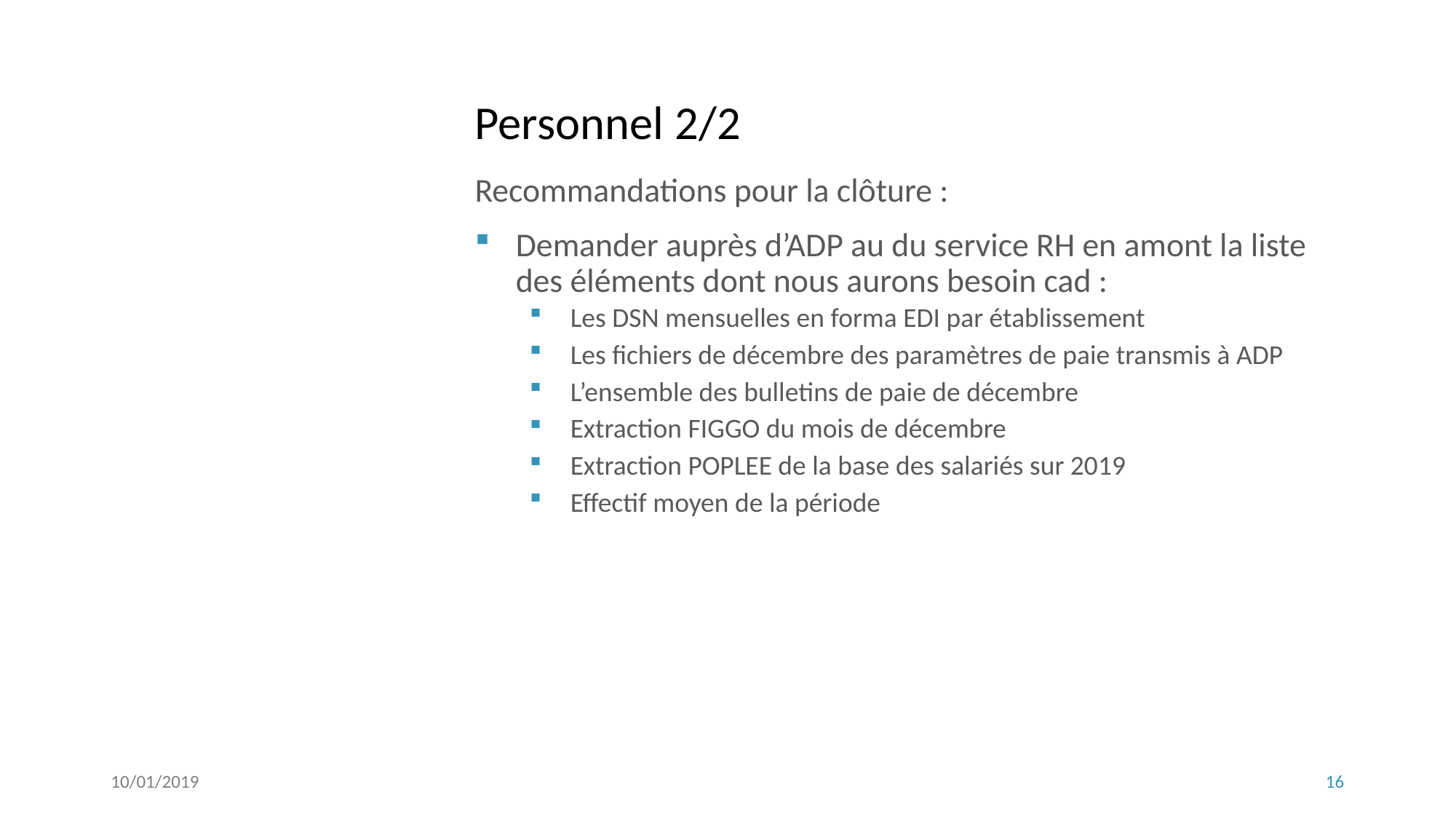

# Personnel 2/2
Principaux interlocuteurs :

DRH: Sandrine BOSSARD
RH : Marine BERCHERY
Compta Général: Sebastien SURAT
CG : Dorianne THIEURY

Recommandations pour la clôture :
Demander auprès d’ADP au du service RH en amont la liste des éléments dont nous aurons besoin cad :
Les DSN mensuelles en forma EDI par établissement
Les fichiers de décembre des paramètres de paie transmis à ADP
L’ensemble des bulletins de paie de décembre
Extraction FIGGO du mois de décembre
Extraction POPLEE de la base des salariés sur 2019
Effectif moyen de la période

10/01/2019

16